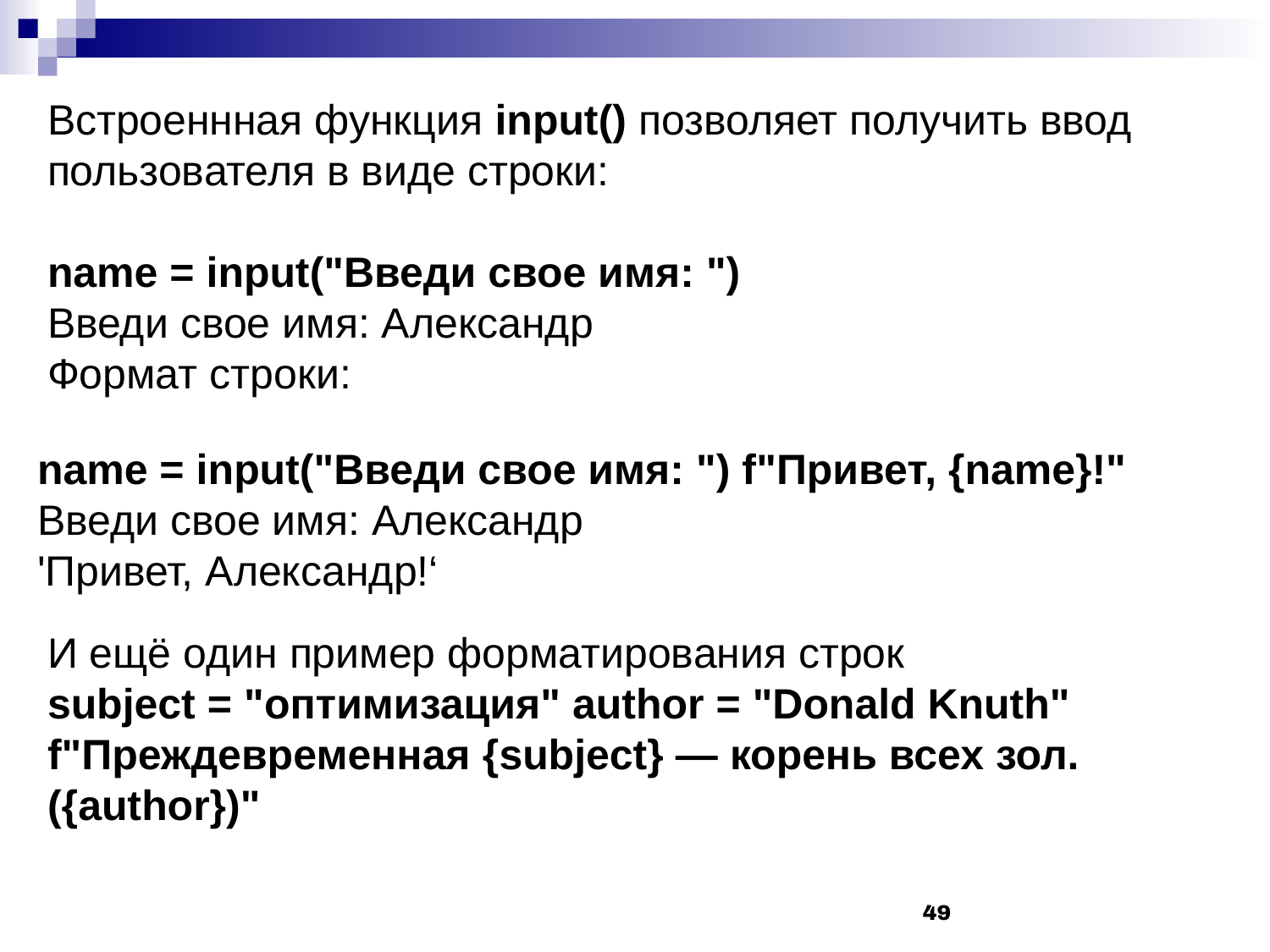

Встроеннная функция input() позволяет получить ввод пользователя в виде строки:

name = input("Введи свое имя: ")
Введи свое имя: Александр
Формат строки:
name = input("Введи свое имя: ") f"Привет, {name}!"
Введи свое имя: Александр
'Привет, Александр!‘

И ещё один пример форматирования строк
subject = "оптимизация" author = "Donald Knuth"
f"Преждевременная {subject} — корень всех зол. ({author})"
49